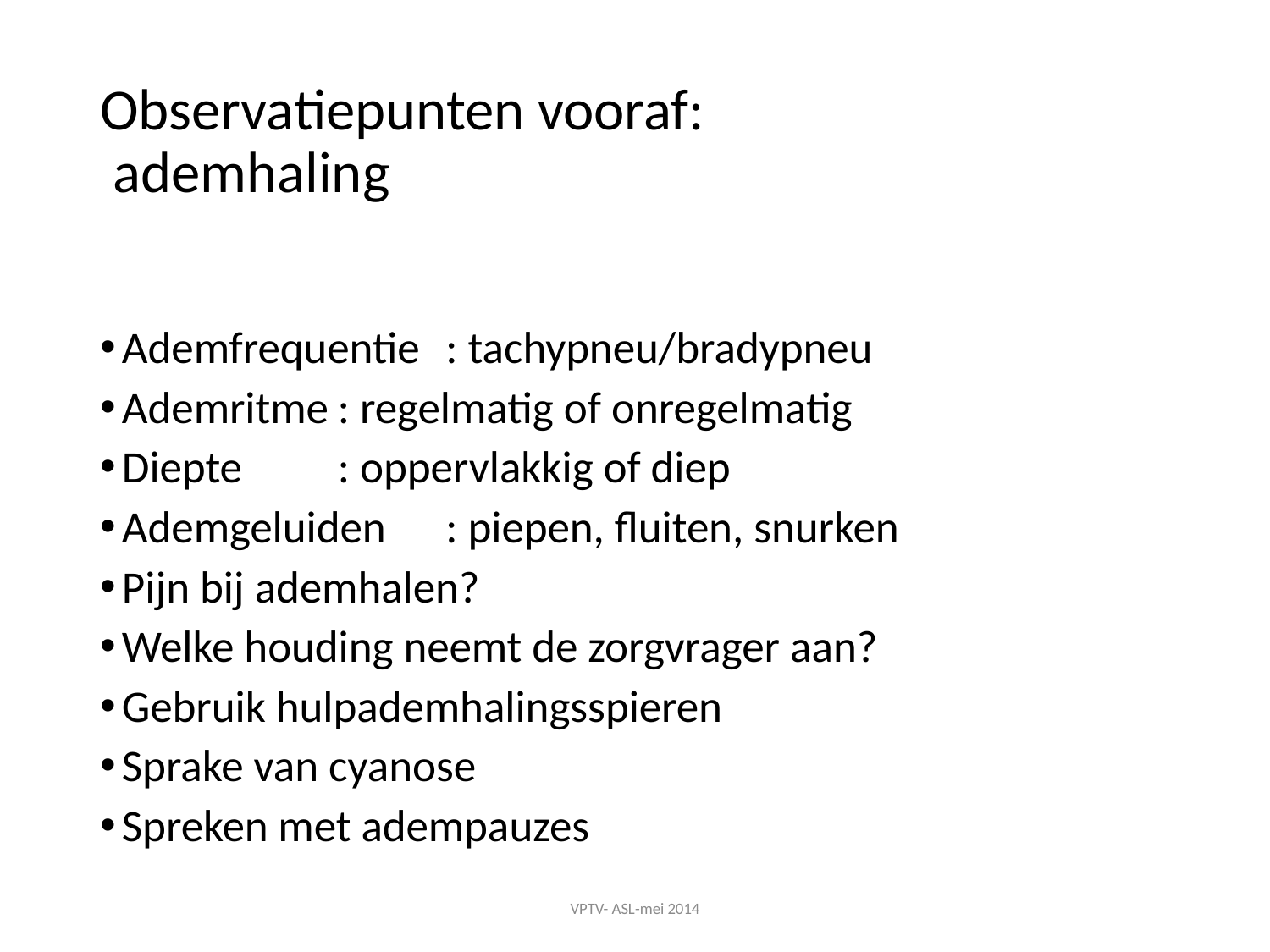

# Observatiepunten vooraf: ademhaling

Ademfrequentie	: tachypneu/bradypneu
Ademritme		: regelmatig of onregelmatig
Diepte			: oppervlakkig of diep
Ademgeluiden		: piepen, fluiten, snurken
Pijn bij ademhalen?
Welke houding neemt de zorgvrager aan?
Gebruik hulpademhalingsspieren
Sprake van cyanose
Spreken met adempauzes

VPTV- ASL-mei 2014